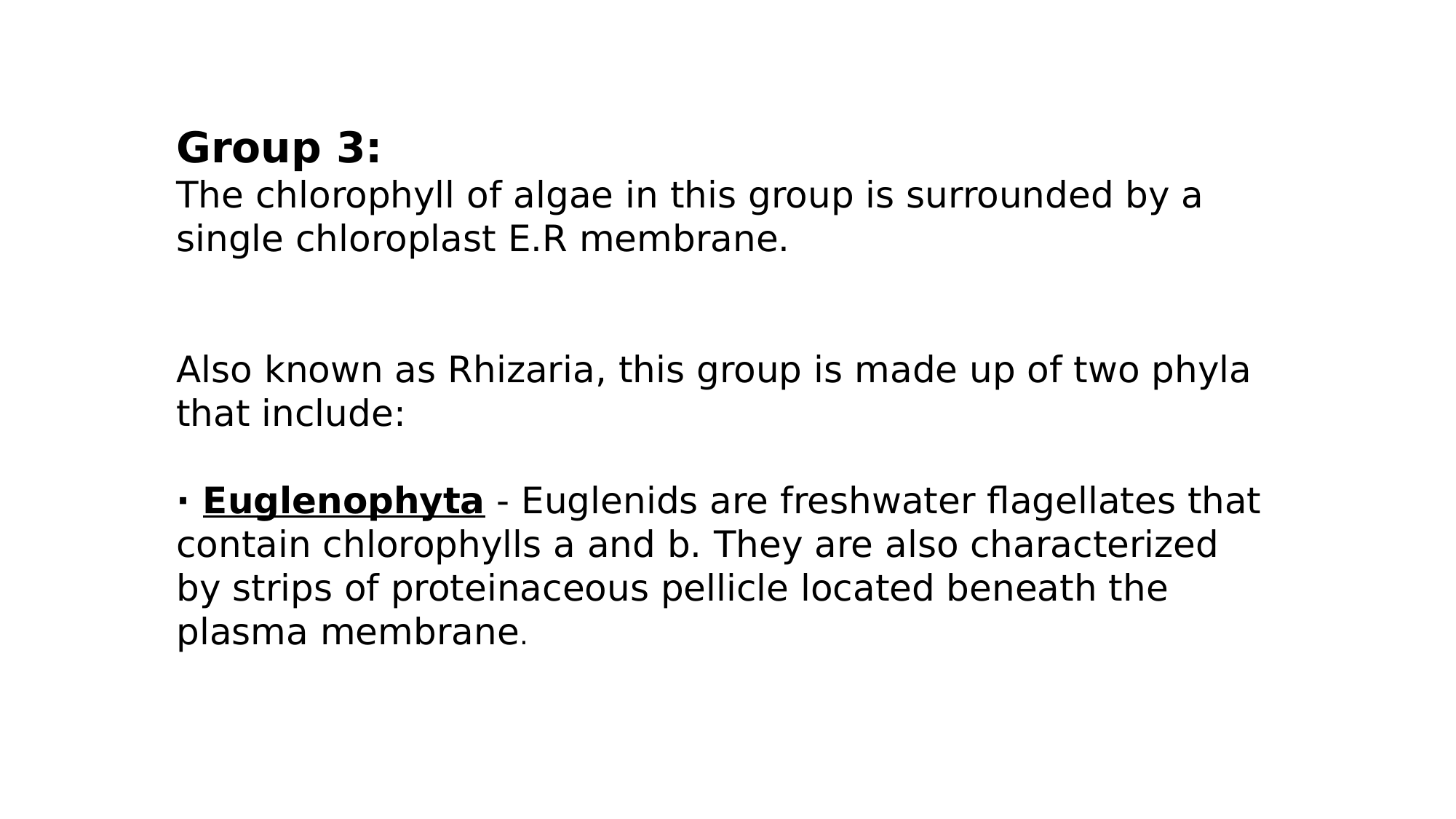

Group 3:
The chlorophyll of algae in this group is surrounded by a single chloroplast E.R membrane.

Also known as Rhizaria, this group is made up of two phyla that include:
· Euglenophyta - Euglenids are freshwater flagellates that contain chlorophylls a and b. They are also characterized by strips of proteinaceous pellicle located beneath the plasma membrane.